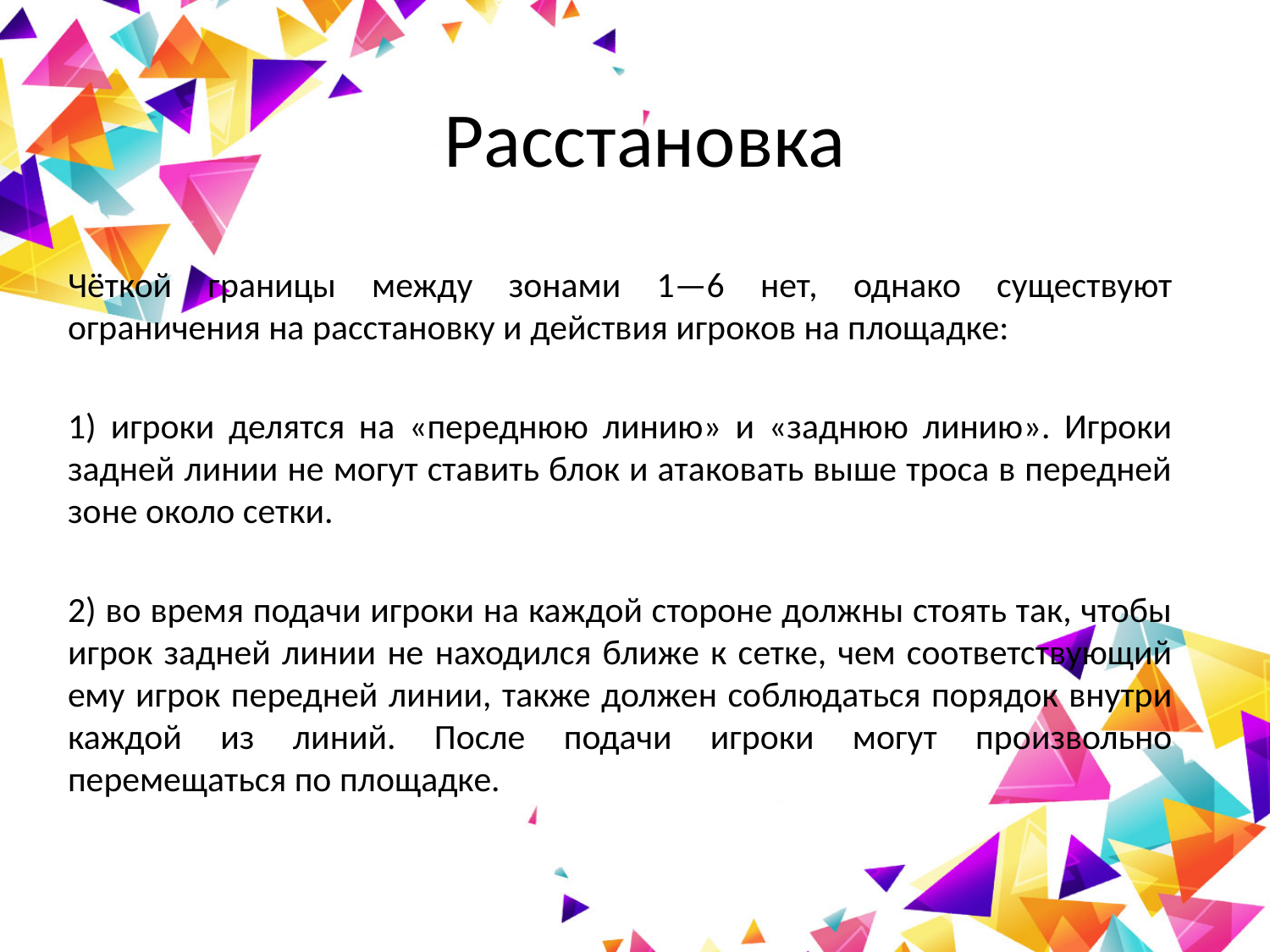

# Расстановка
Чёткой границы между зонами 1—6 нет, однако существуют ограничения на расстановку и действия игроков на площадке:

1) игроки делятся на «переднюю линию» и «заднюю линию». Игроки задней линии не могут ставить блок и атаковать выше троса в передней зоне около сетки.

2) во время подачи игроки на каждой стороне должны стоять так, чтобы игрок задней линии не находился ближе к сетке, чем соответствующий ему игрок передней линии, также должен соблюдаться порядок внутри каждой из линий. После подачи игроки могут произвольно перемещаться по площадке.